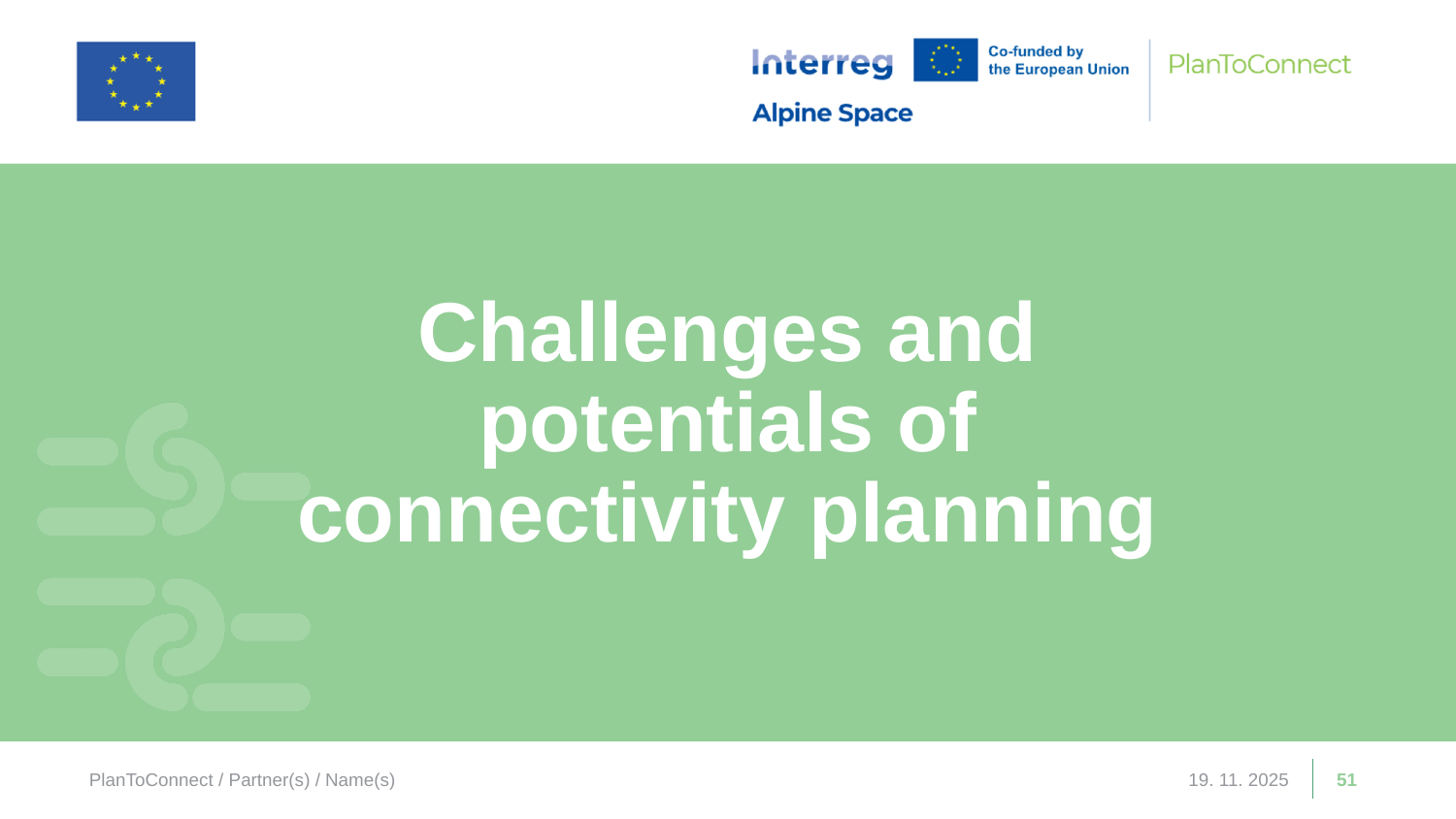

Challenges and potentials of connectivity planning
PlanToConnect / Partner(s) / Name(s)
19. 11. 2025
51